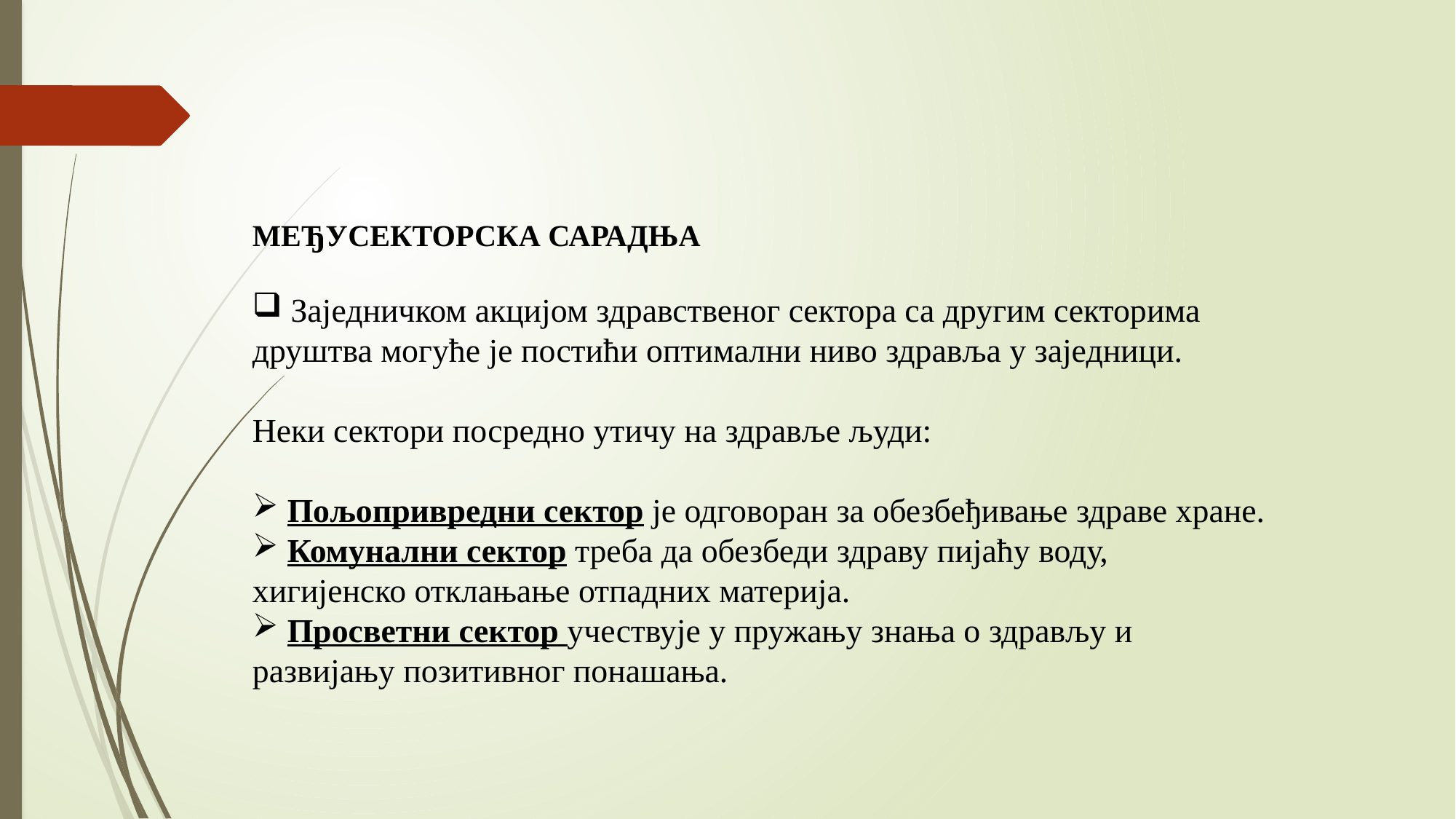

МЕЂУСЕКТОРСКА САРАДЊА

 Заједничком акцијом здравственог сектора са другим секторима
друштва могуће је постићи оптимални ниво здравља у заједници.

Неки сектори посредно утичу на здравље људи:

 Пољопривредни сектор је одговоран за обезбеђивање здраве хране.
 Комунални сектор треба да обезбеди здраву пијаћу воду,
хигијенско отклањање отпадних материја.
 Просветни сектор учествује у пружању знања о здрављу и
развијању позитивног понашања.